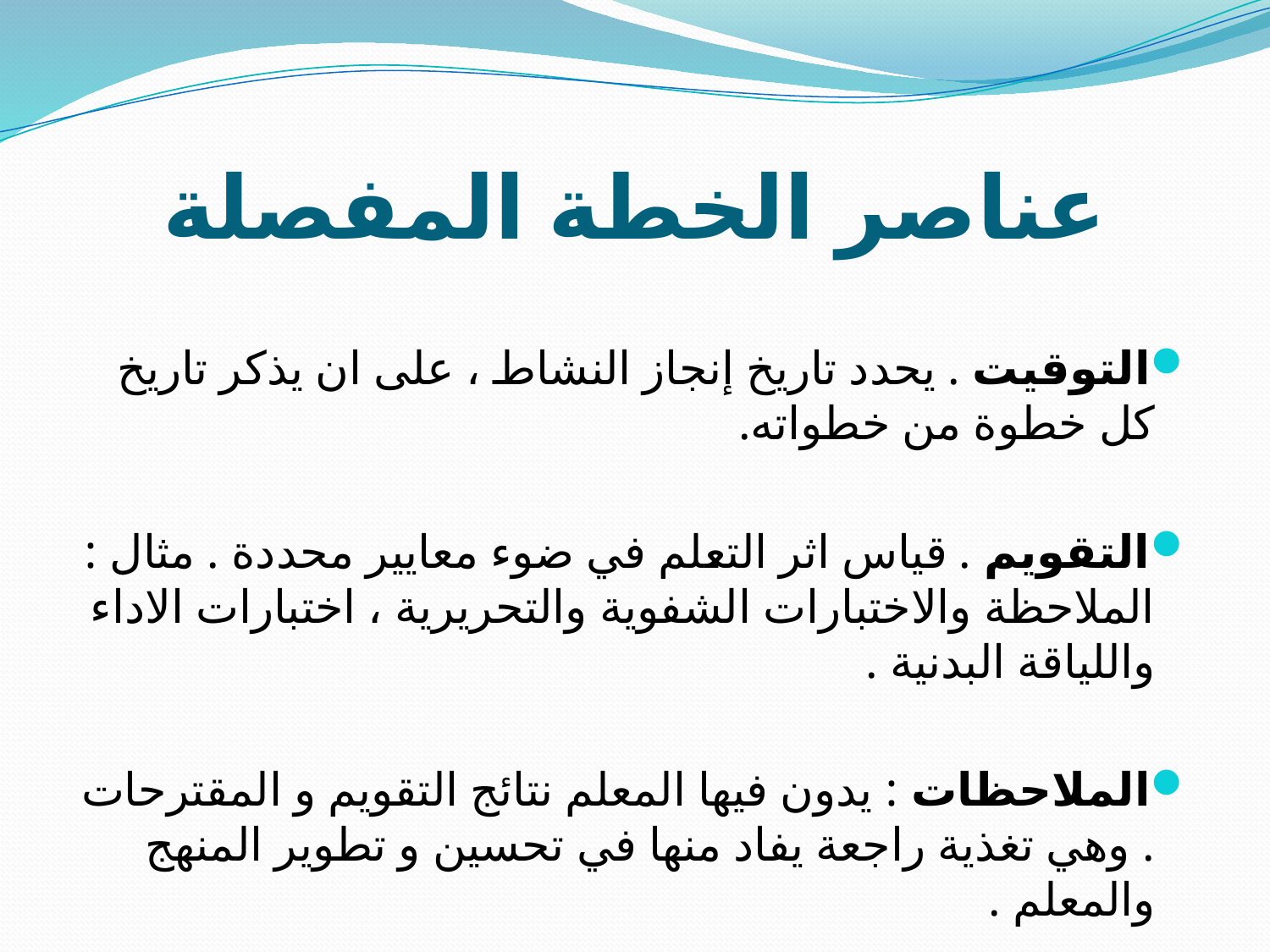

# عناصر الخطة المفصلة

التوقيت . يحدد تاريخ إنجاز النشاط ، على ان يذكر تاريخ كل خطوة من خطواته.

التقويم . قياس اثر التعلم في ضوء معايير محددة . مثال : الملاحظة والاختبارات الشفوية والتحريرية ، اختبارات الاداء واللياقة البدنية .

الملاحظات : يدون فيها المعلم نتائج التقويم و المقترحات . وهي تغذية راجعة يفاد منها في تحسين و تطوير المنهج والمعلم .